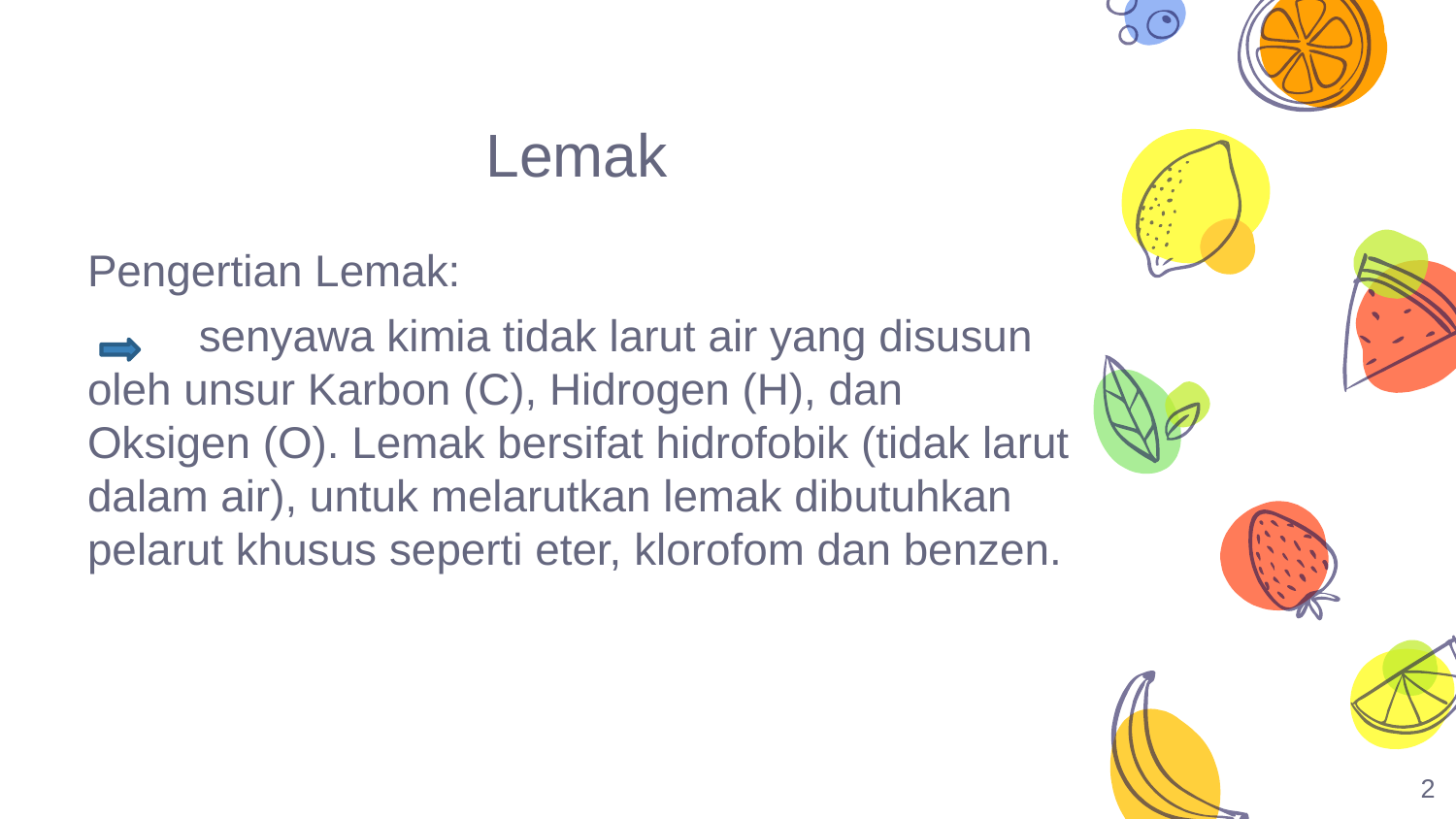

# Lemak
Pengertian Lemak:
         senyawa kimia tidak larut air yang disusun oleh unsur Karbon (C), Hidrogen (H), dan Oksigen (O). Lemak bersifat hidrofobik (tidak larut dalam air), untuk melarutkan lemak dibutuhkan pelarut khusus seperti eter, klorofom dan benzen.

2